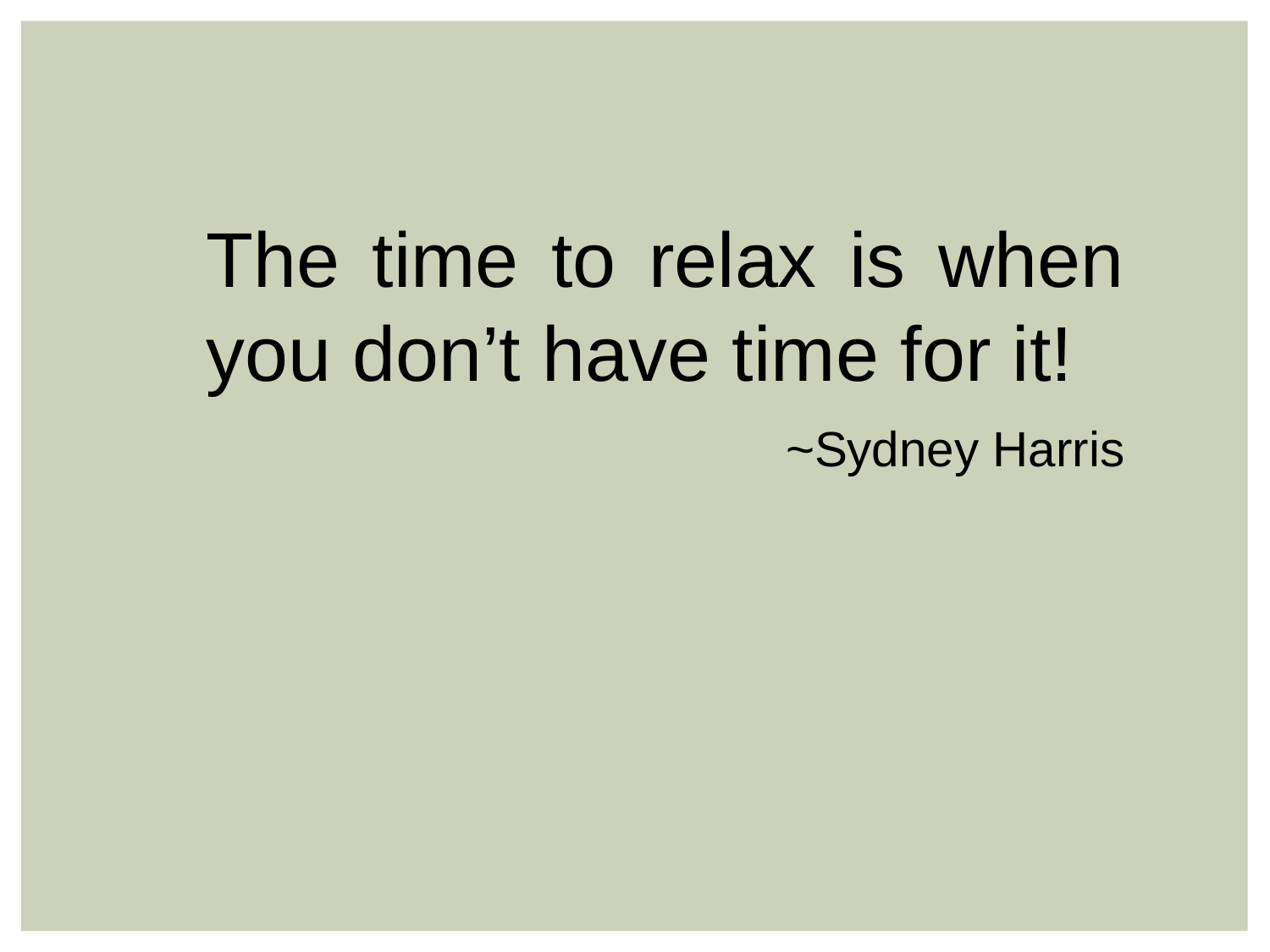

The time to relax is when you don’t have time for it!

~Sydney Harris